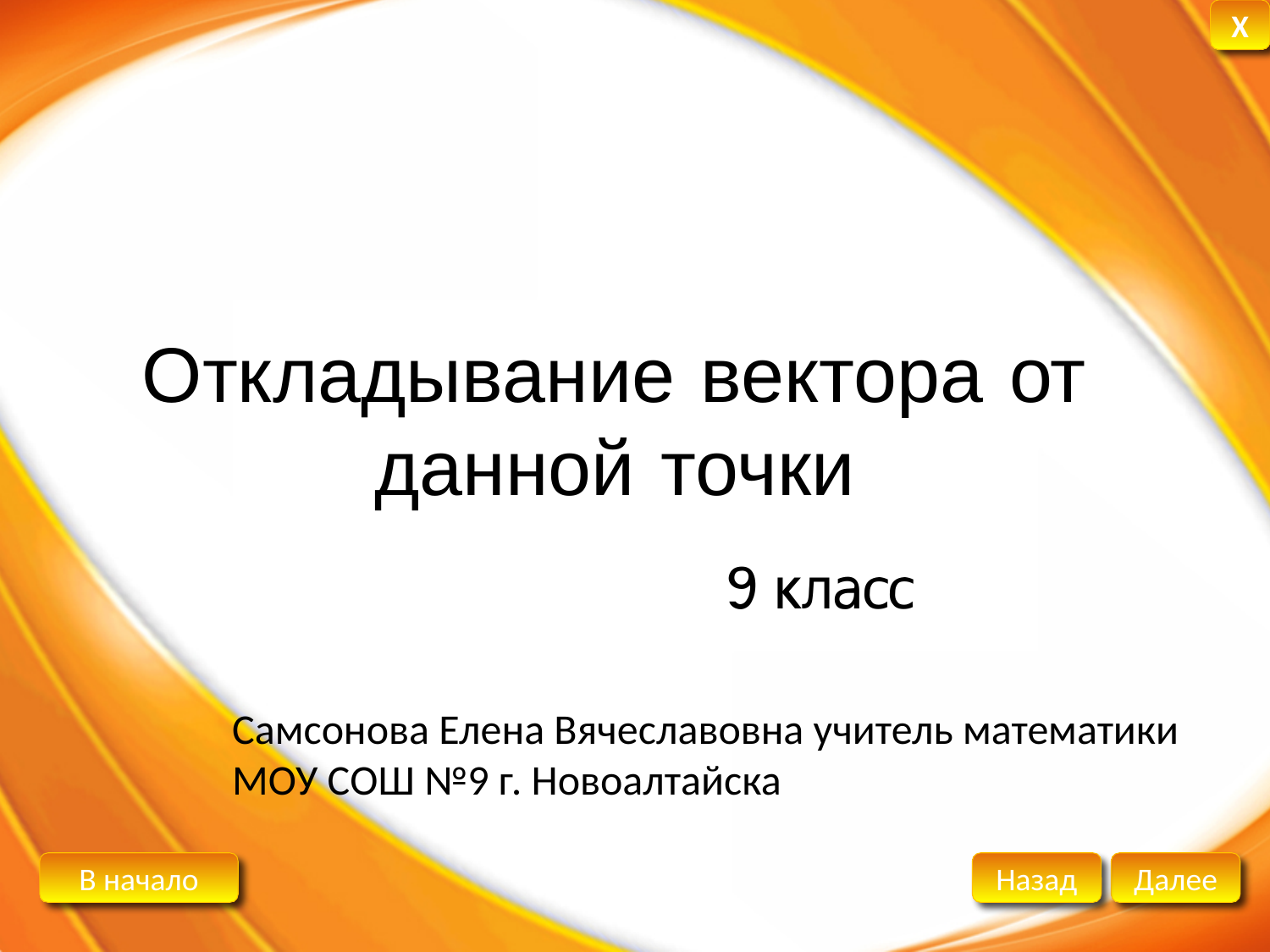

# Откладывание вектора от данной точки
9 класс
Самсонова Елена Вячеславовна учитель математики
МОУ СОШ №9 г. Новоалтайска